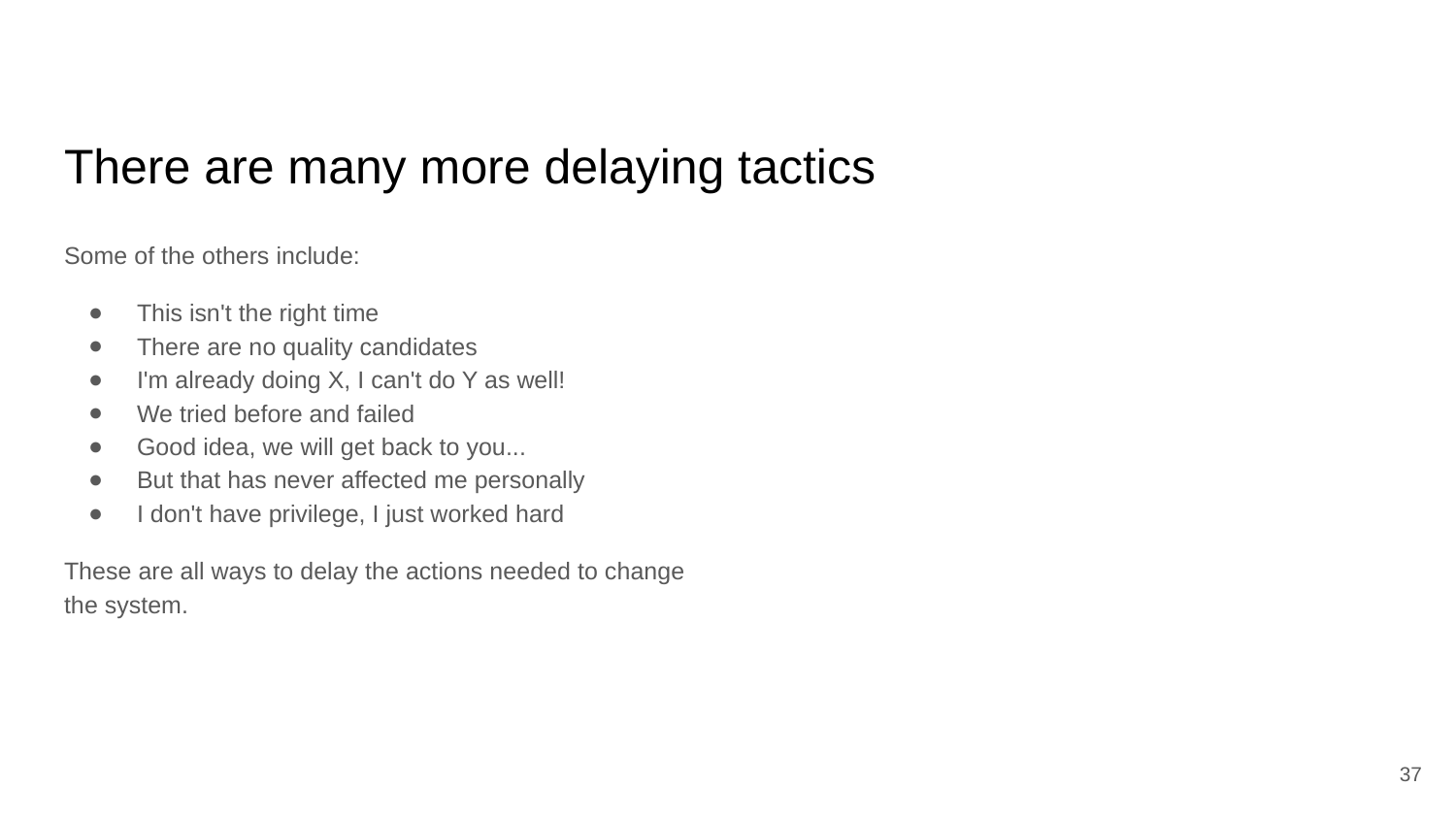

# There are many more delaying tactics
Some of the others include:
This isn't the right time
There are no quality candidates
I'm already doing X, I can't do Y as well!
We tried before and failed
Good idea, we will get back to you...
But that has never affected me personally
I don't have privilege, I just worked hard
These are all ways to delay the actions needed to change the system.

37